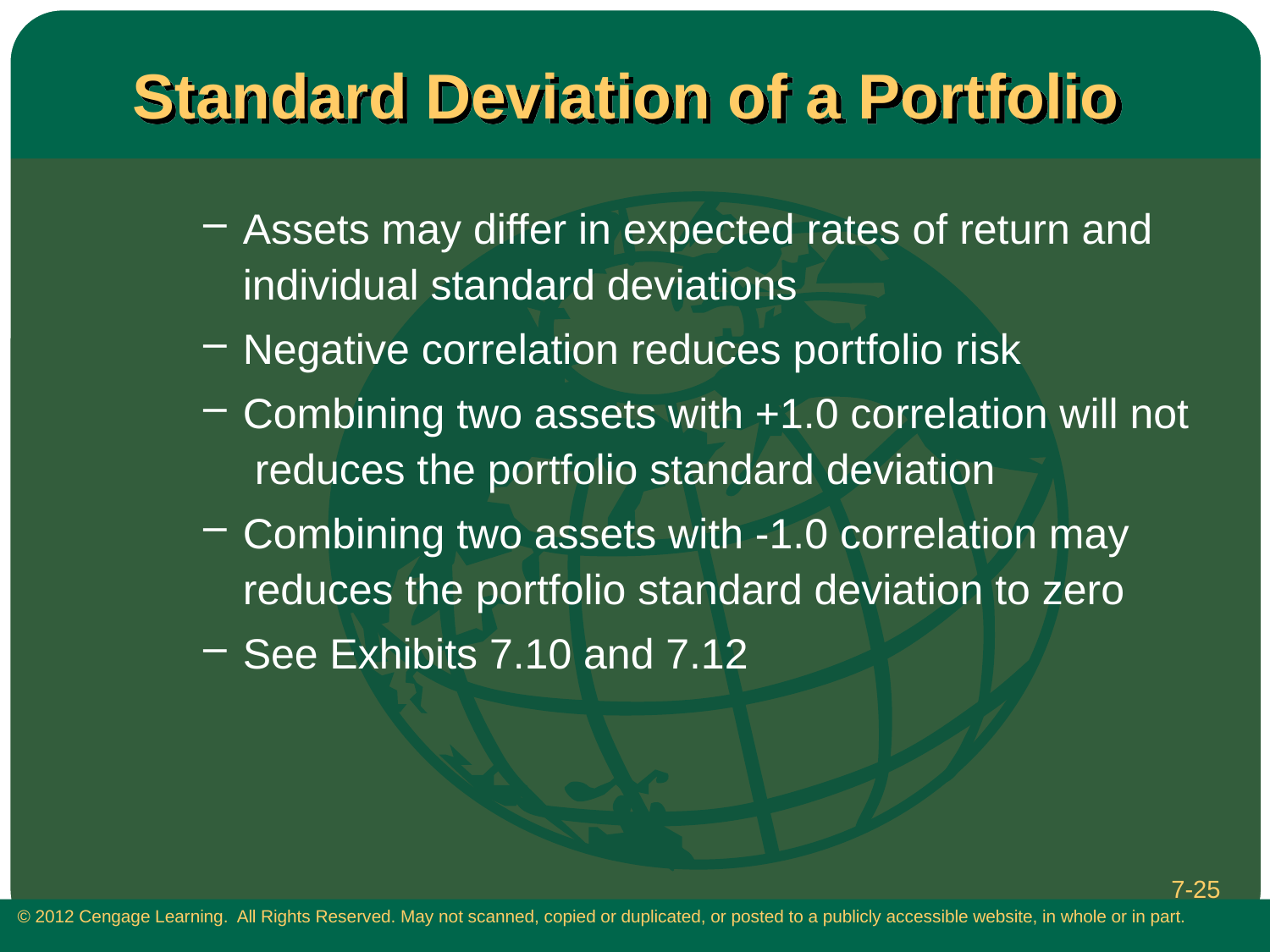

# Standard Deviation of a Portfolio
Assets may differ in expected rates of return and individual standard deviations
Negative correlation reduces portfolio risk
Combining two assets with +1.0 correlation will not  reduces the portfolio standard deviation
Combining two assets with -1.0 correlation may reduces the portfolio standard deviation to zero
See Exhibits 7.10 and 7.12

7-25
 © 2012 Cengage Learning.  All Rights Reserved. May not scanned, copied or duplicated, or posted to a publicly accessible website, in whole or in part.